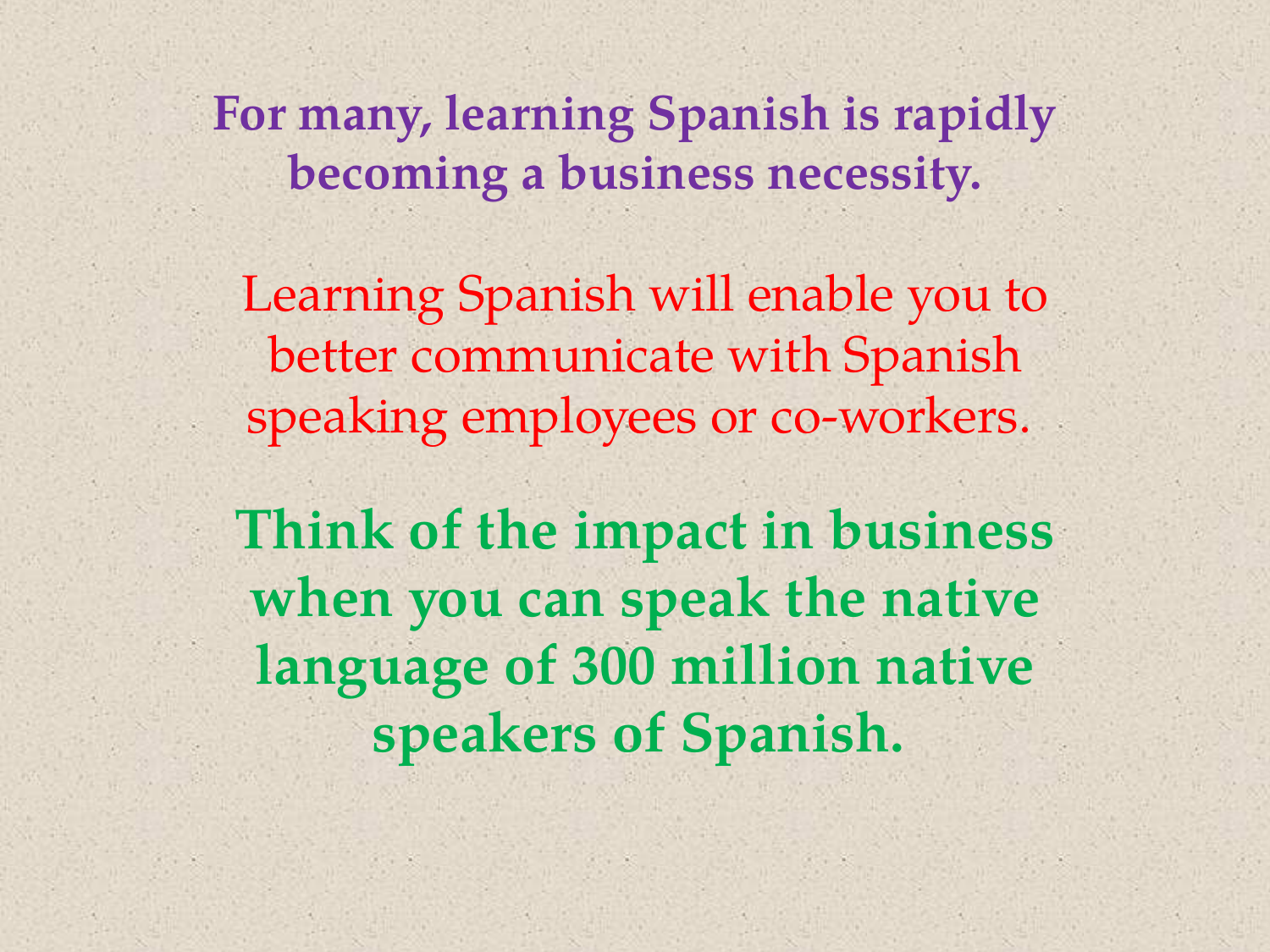

For many, learning Spanish is rapidly becoming a business necessity.
Learning Spanish will enable you to better communicate with Spanish speaking employees or co-workers.
#
Think of the impact in business when you can speak the native language of 300 million native speakers of Spanish.